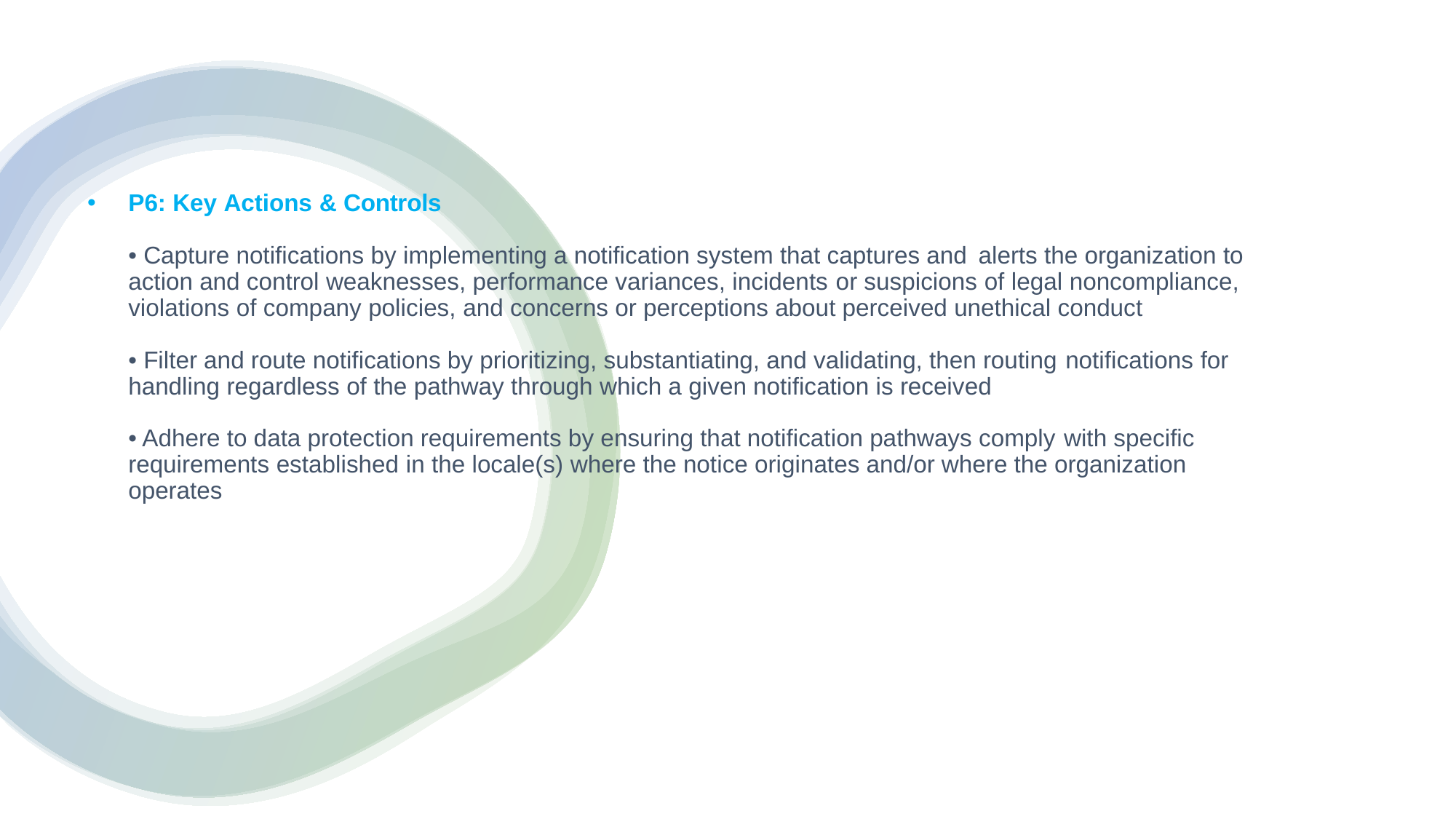

# P6: Key Actions & Controls • Capture notifications by implementing a notification system that captures and alerts the organization to action and control weaknesses, performance variances, incidents or suspicions of legal noncompliance, violations of company policies, and concerns or perceptions about perceived unethical conduct • Filter and route notifications by prioritizing, substantiating, and validating, then routing notifications for handling regardless of the pathway through which a given notification is received • Adhere to data protection requirements by ensuring that notification pathways comply with specific requirements established in the locale(s) where the notice originates and/or where the organization operates